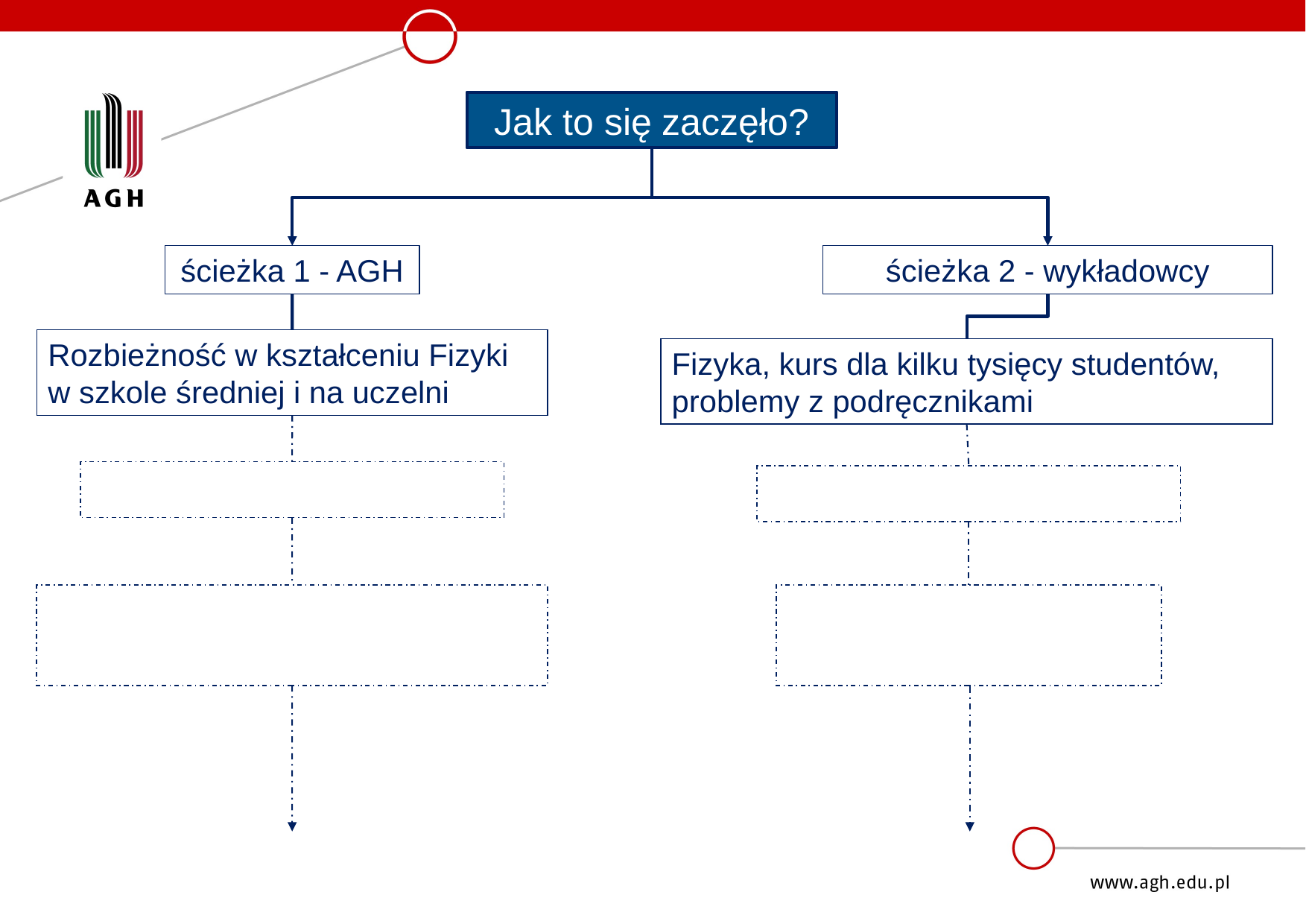

Jak to się zaczęło?
ścieżka 1 - AGH
ścieżka 2 - wykładowcy
Rozbieżność w kształceniu Fizyki w szkole średniej i na uczelni
Fizyka, kurs dla kilku tysięcy studentów, problemy z podręcznikami
Jak można to poprawić?
Jak można to poprawić?
OEN - wsparcie dla kształcenia tradycyjnego
Wykłady z Fizyki, notatki dla studentów